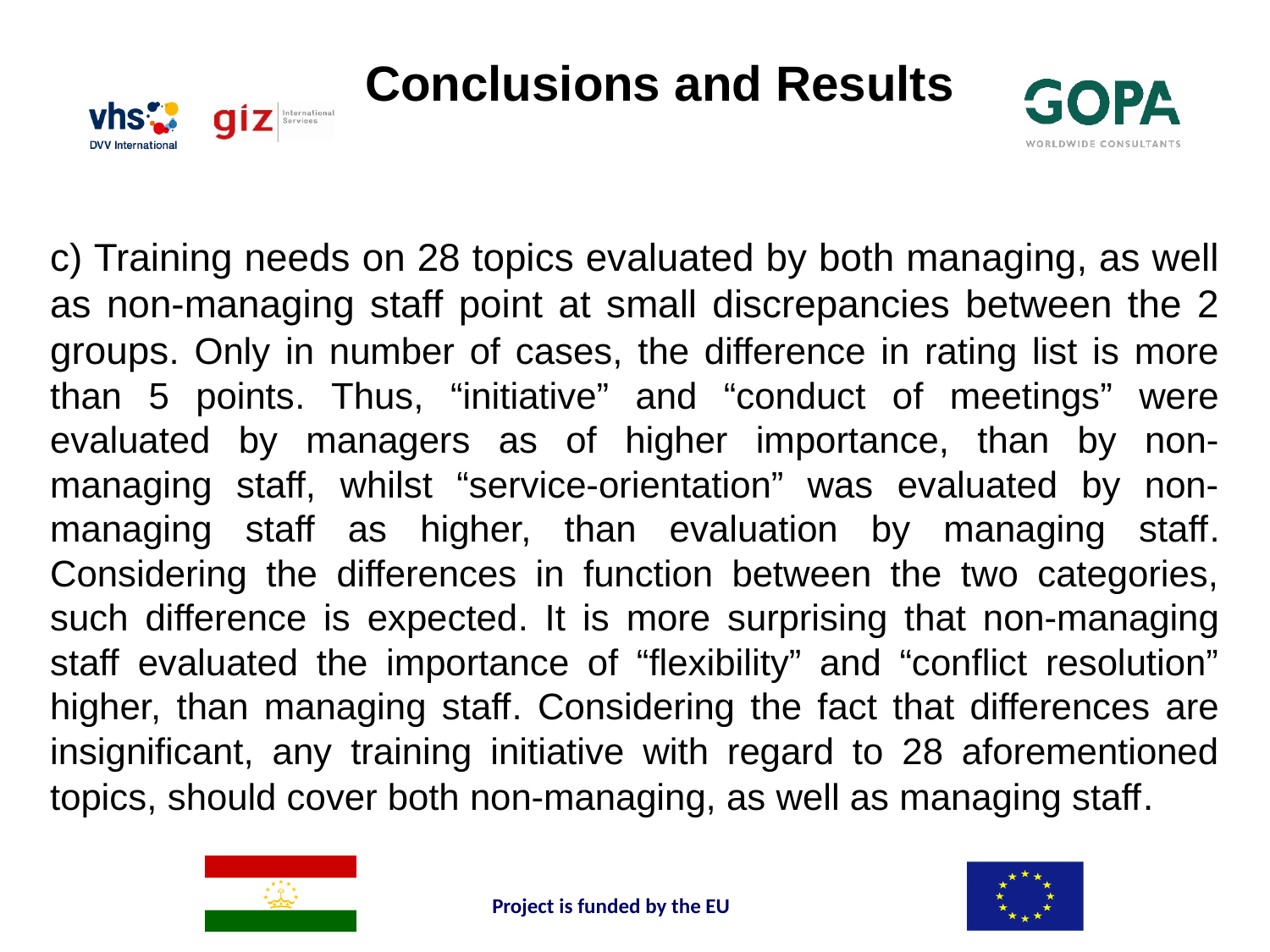

# Conclusions and Results
c) Training needs on 28 topics evaluated by both managing, as well as non-managing staff point at small discrepancies between the 2 groups. Only in number of cases, the difference in rating list is more than 5 points. Thus, “initiative” and “conduct of meetings” were evaluated by managers as of higher importance, than by non-managing staff, whilst “service-orientation” was evaluated by non-managing staff as higher, than evaluation by managing staff. Considering the differences in function between the two categories, such difference is expected. It is more surprising that non-managing staff evaluated the importance of “flexibility” and “conflict resolution” higher, than managing staff. Considering the fact that differences are insignificant, any training initiative with regard to 28 aforementioned topics, should cover both non-managing, as well as managing staff.
Project is funded by the EU